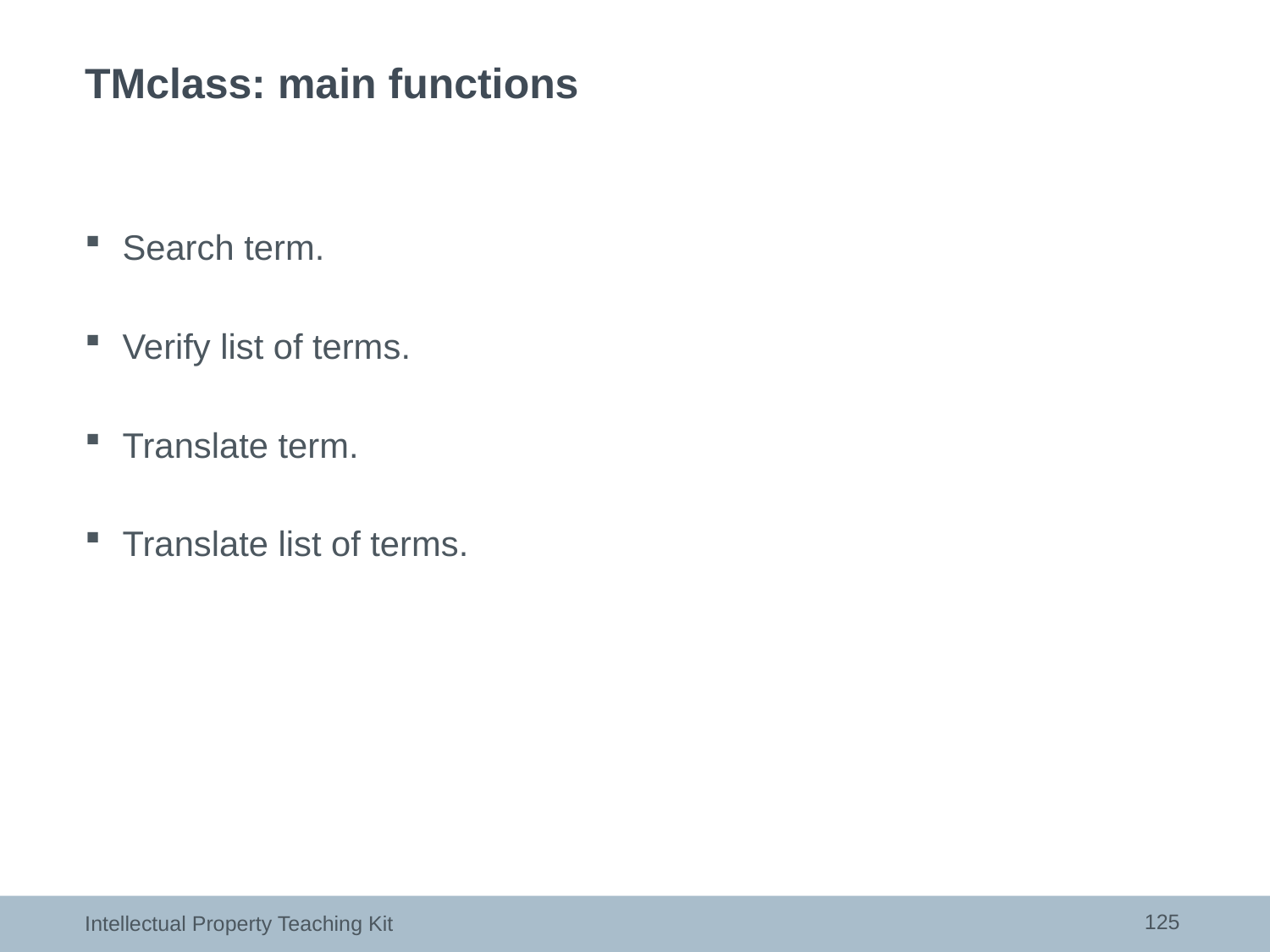

# TMclass: main functions
Search term.

Verify list of terms.

Translate term.

Translate list of terms.
125
Intellectual Property Teaching Kit